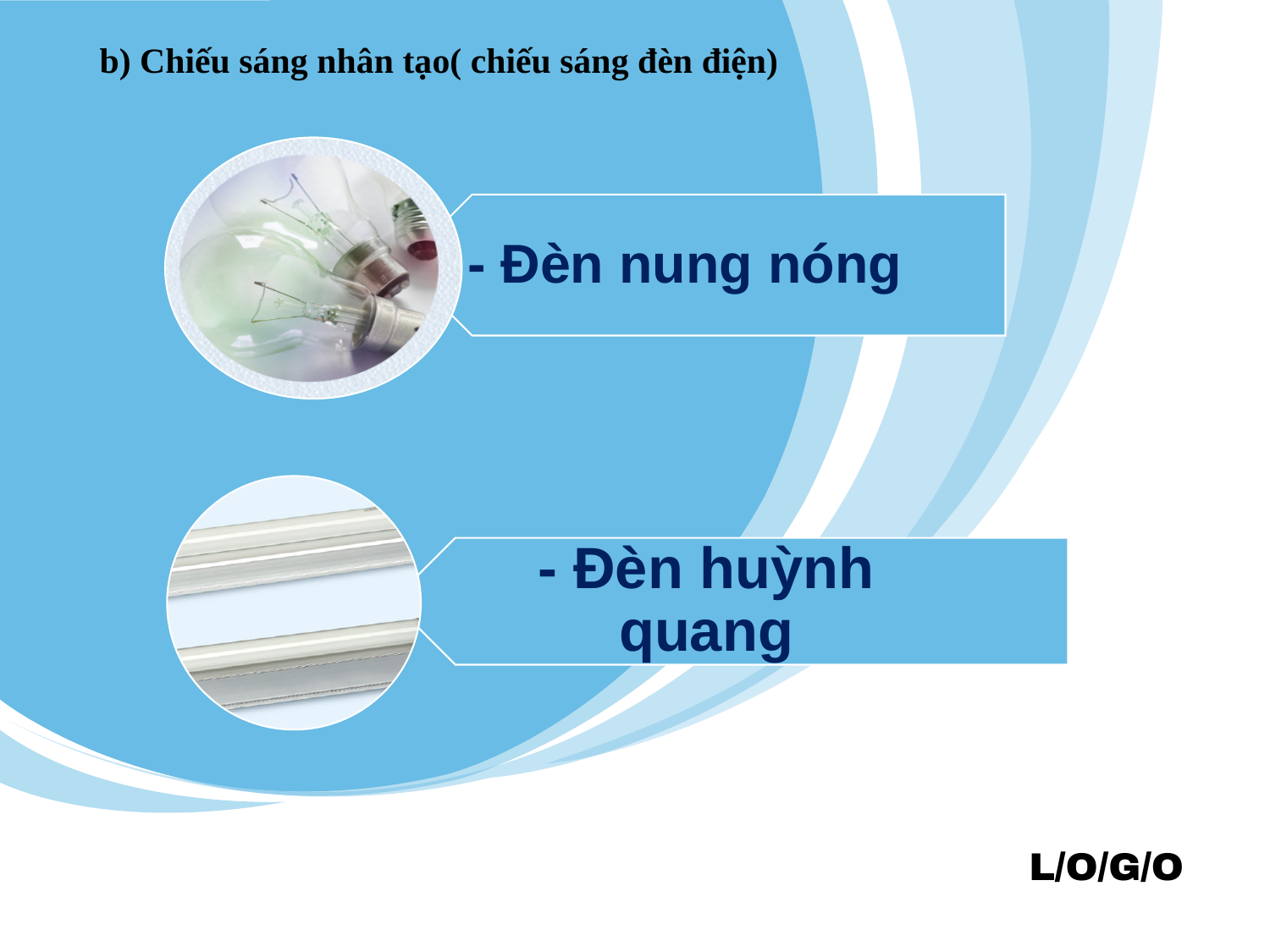

b) Chiếu sáng nhân tạo( chiếu sáng đèn điện)
- Đèn nung nóng
- Đèn huỳnh quang